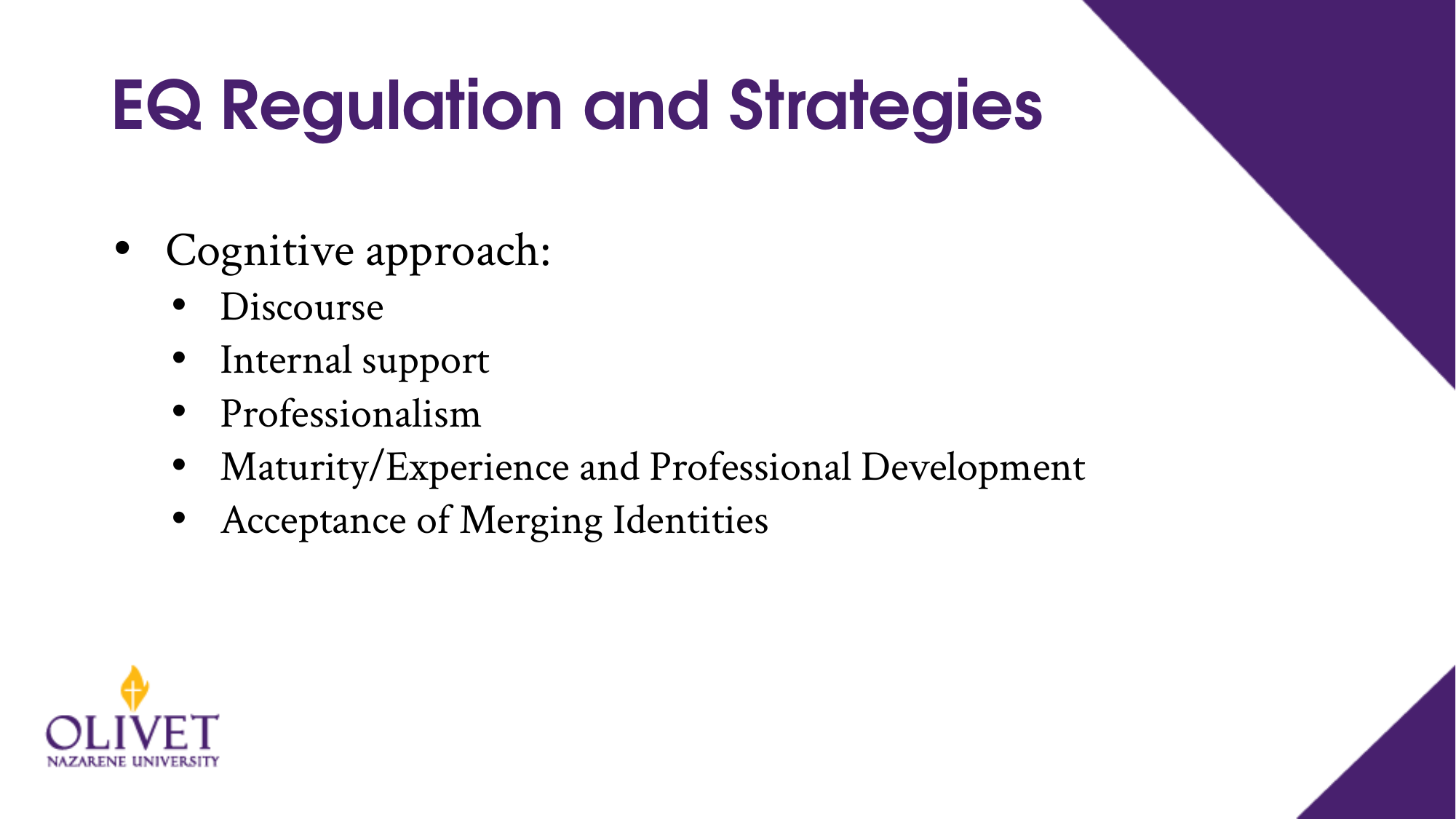

# EQ Regulation and Strategies
Cognitive approach:
Discourse
Internal support
Professionalism
Maturity/Experience and Professional Development
Acceptance of Merging Identities